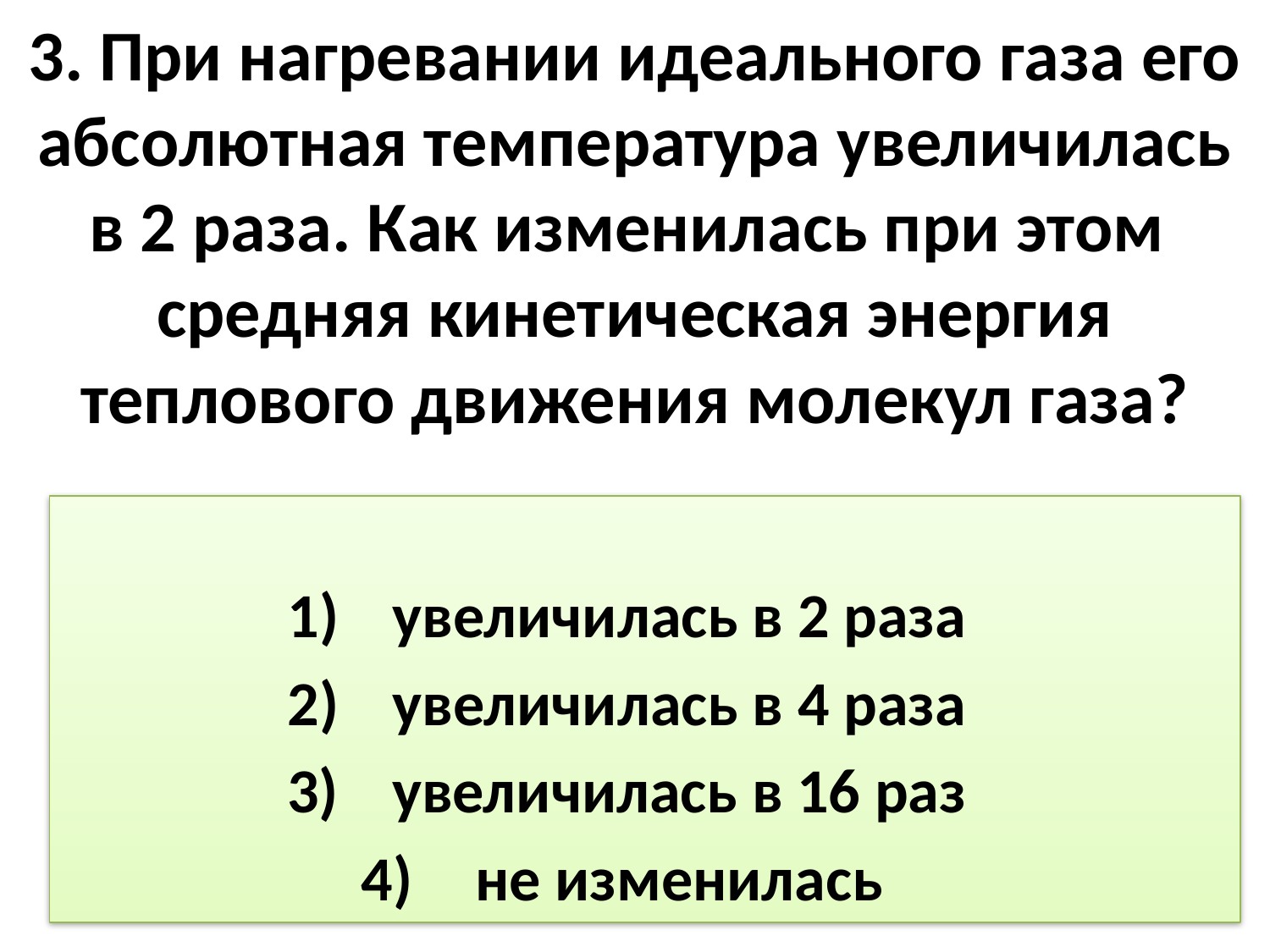

# 3. При нагревании идеального газа его абсолютная температура увеличилась в 2 раза. Как изменилась при этом  средняя кинетическая энергия теплового движения молекул газа?

увеличилась в 2 раза
увеличилась в 4 раза
увеличилась в 16 раз
не изменилась